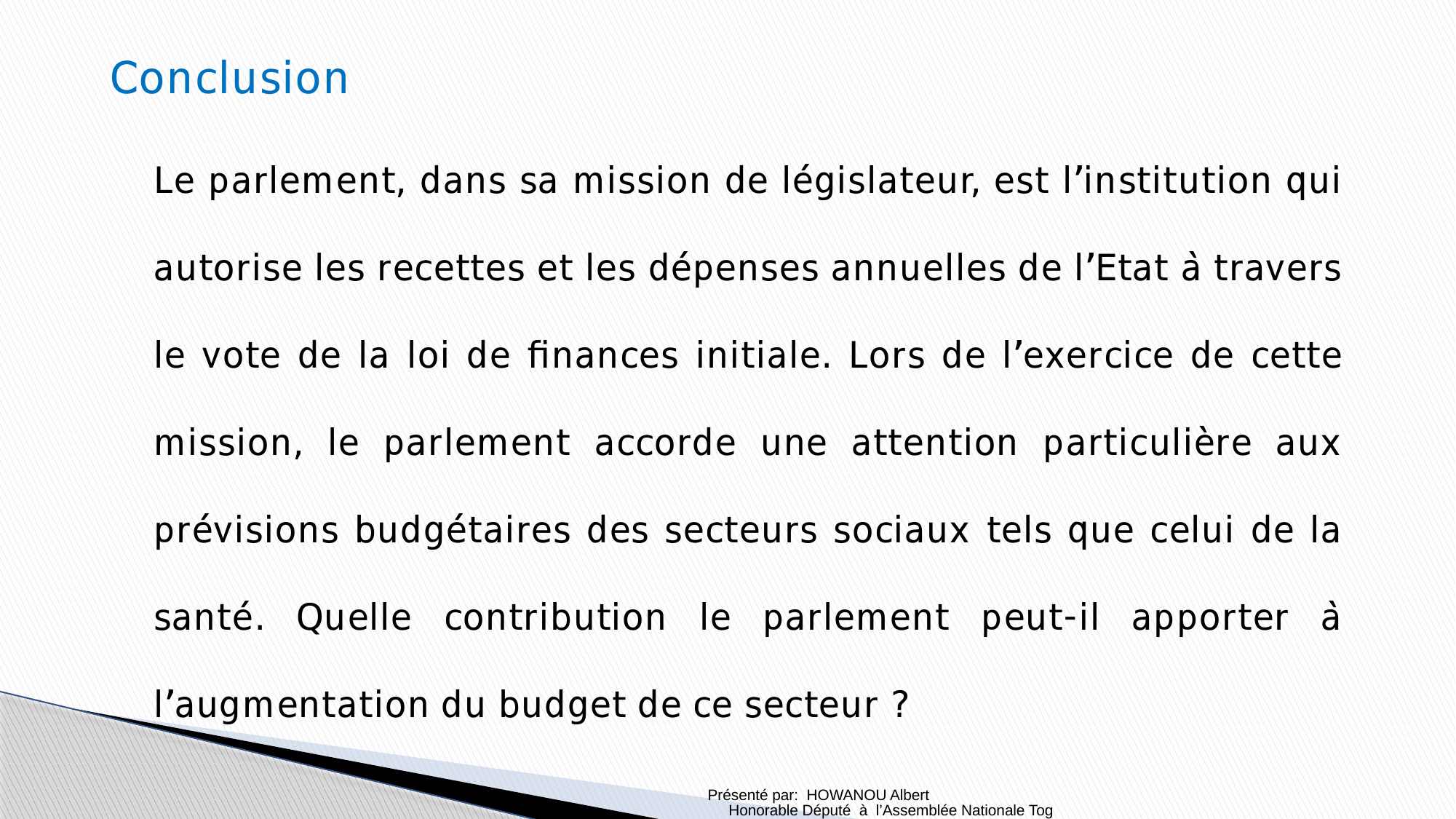

# Conclusion
Le parlement, dans sa mission de législateur, est l’institution qui autorise les recettes et les dépenses annuelles de l’Etat à travers le vote de la loi de finances initiale. Lors de l’exercice de cette mission, le parlement accorde une attention particulière aux prévisions budgétaires des secteurs sociaux tels que celui de la santé. Quelle contribution le parlement peut-il apporter à l’augmentation du budget de ce secteur ?
Présenté par:  HOWANOU Albert                                    Honorable Député  à  l’Assemblée Nationale Togolaise